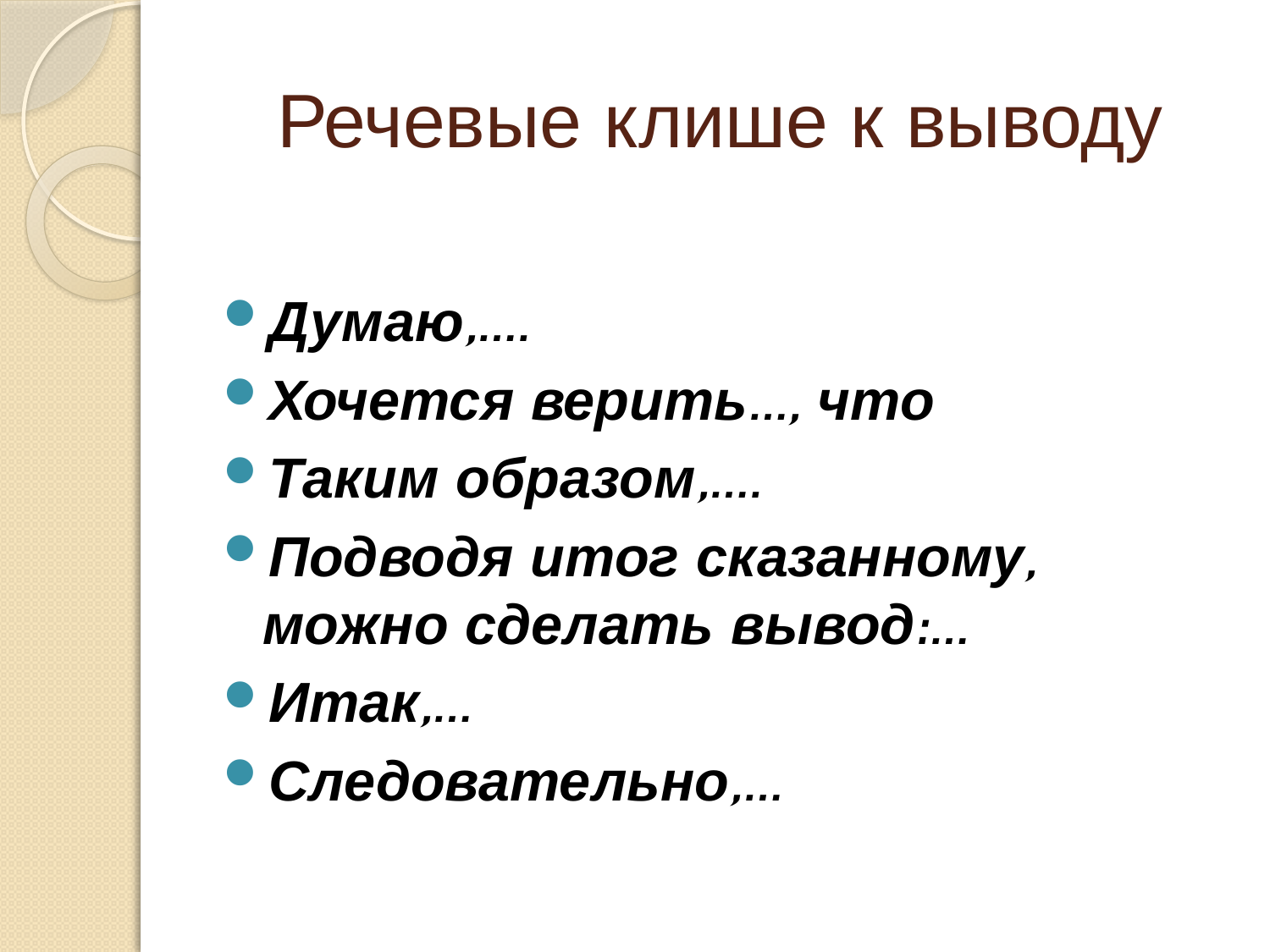

# Речевые клише к выводу

Думаю,….
Хочется верить…, что
Таким образом,….
Подводя итог сказанному, можно сделать вывод:…
Итак,…
Следовательно,…